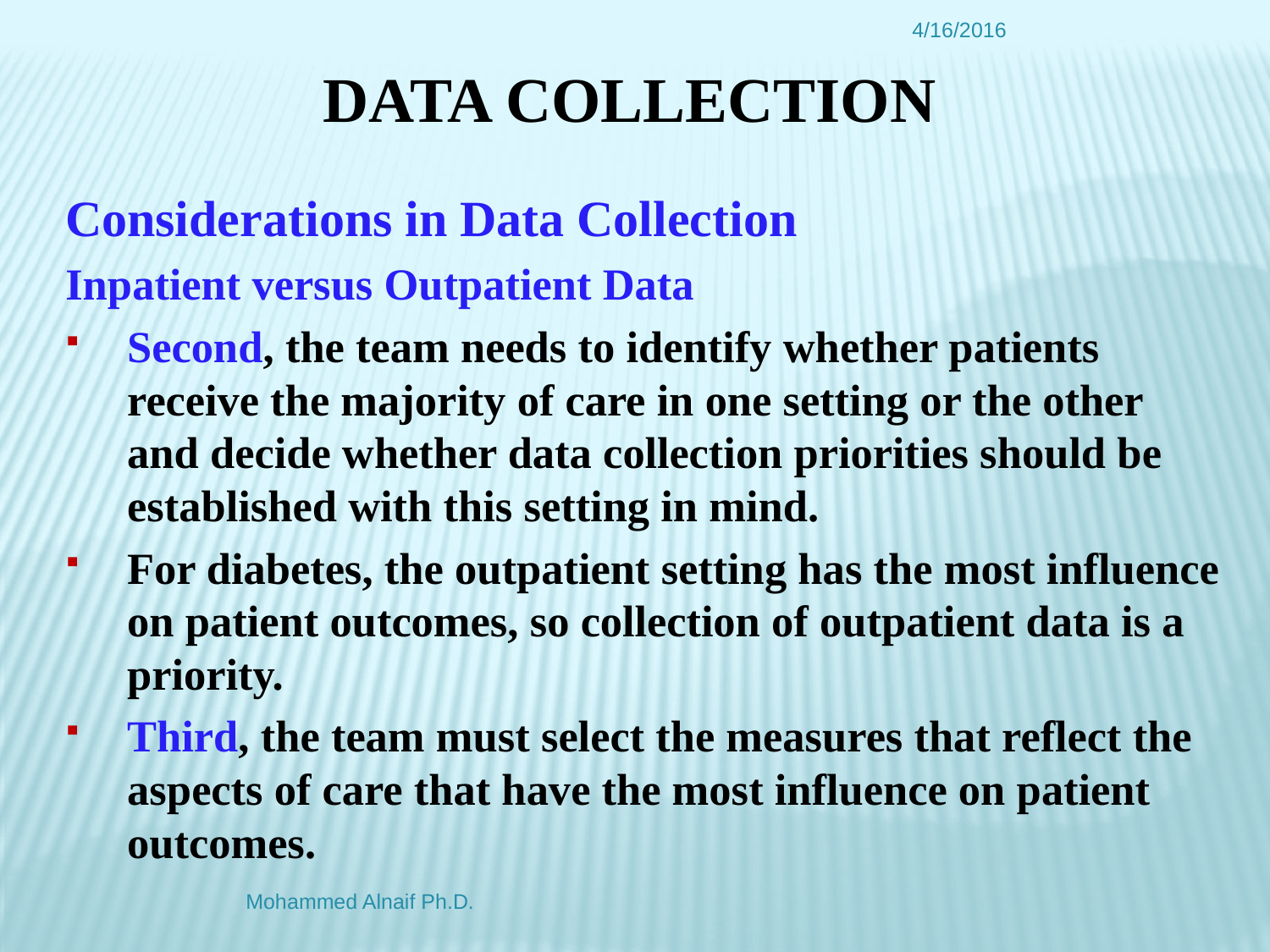

4/16/2016
# Data Collection
Considerations in Data Collection
Inpatient versus Outpatient Data
Second, the team needs to identify whether patients receive the majority of care in one setting or the other and decide whether data collection priorities should be established with this setting in mind.
For diabetes, the outpatient setting has the most influence on patient outcomes, so collection of outpatient data is a priority.
Third, the team must select the measures that reflect the aspects of care that have the most influence on patient outcomes.
Mohammed Alnaif Ph.D.
22